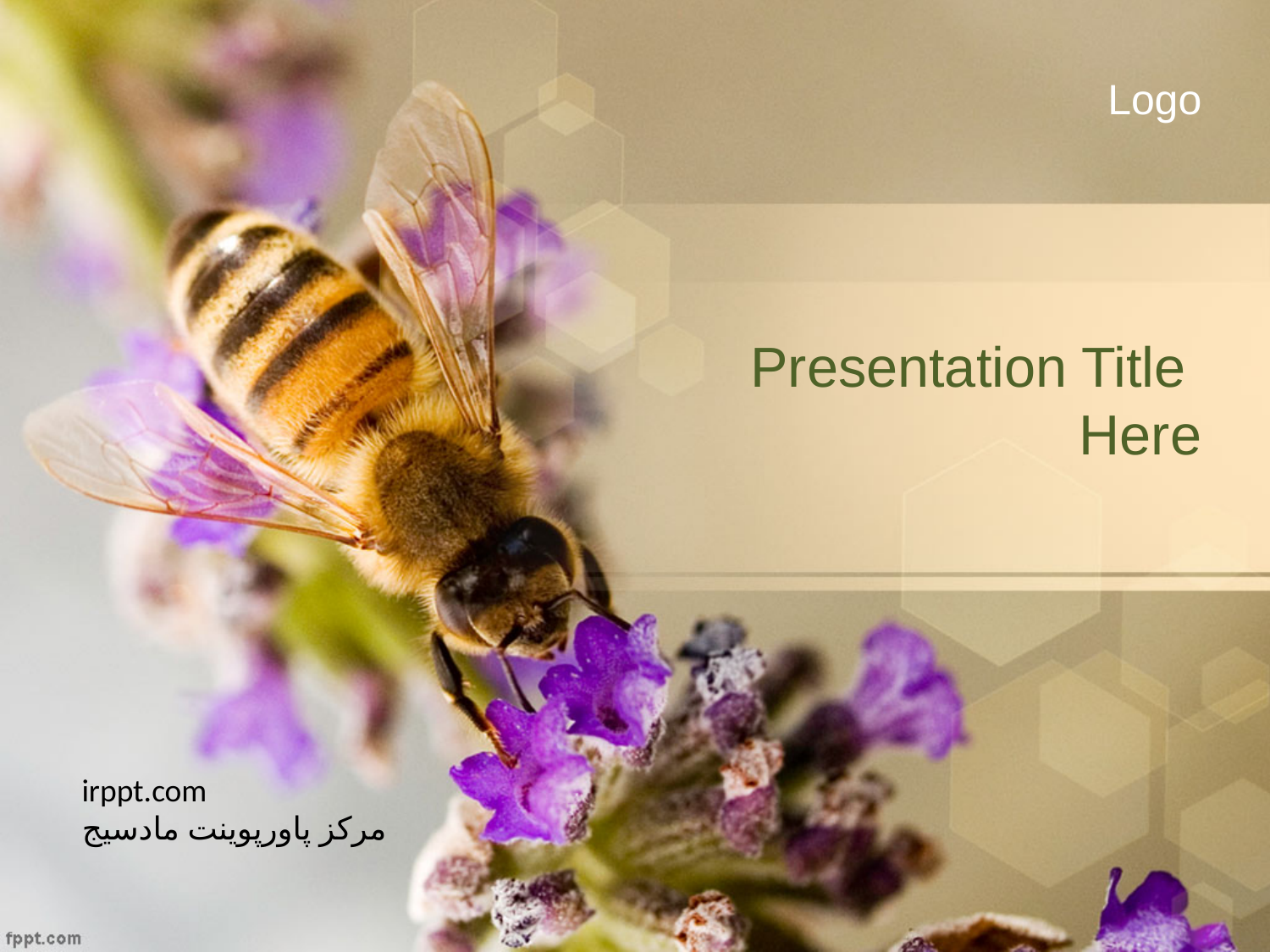

Logo
# Presentation Title Here
irppt.com
مرکز پاورپوینت مادسیج